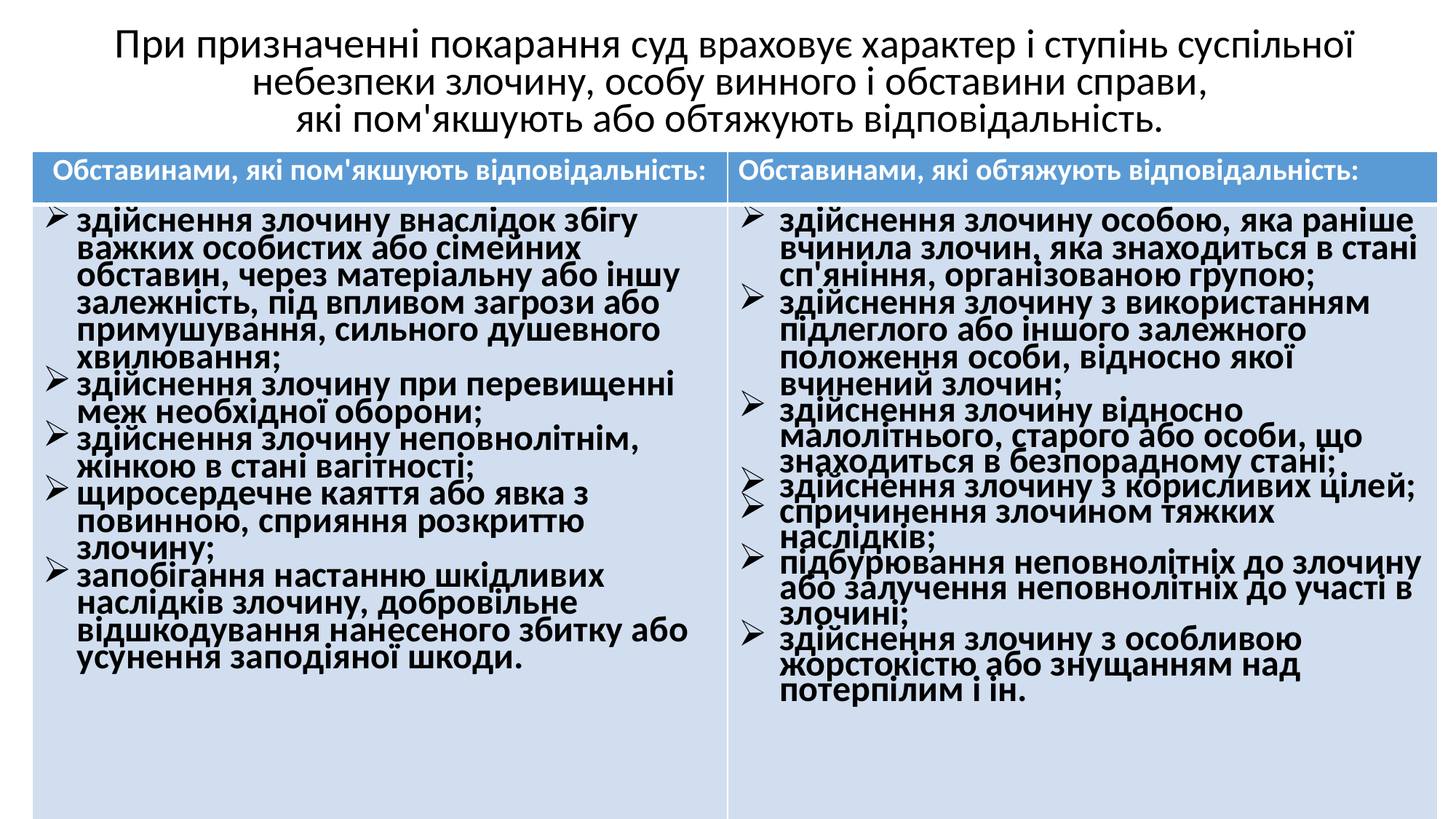

# При призначенні покарання суд враховує характер і ступінь суспільної небезпеки злочину, особу винного і обставини справи, які пом'якшують або обтяжують відповідальність.
| Обставинами, які пом'якшують відповідальність: | Обставинами, які обтяжують відповідальність: |
| --- | --- |
| здійснення злочину внаслідок збігу важких особистих або сімейних обставин, через матеріальну або іншу залежність, під впливом загрози або примушування, сильного душевного хвилювання; здійснення злочину при перевищенні меж необхідної оборони; здійснення злочину неповнолітнім, жінкою в стані вагітності; щиросердечне каяття або явка з повинною, сприяння розкриттю злочину; запобігання настанню шкідливих наслідків злочину, добровільне відшкодування нанесеного збитку або усунення заподіяної шкоди. | здійснення злочину особою, яка раніше вчинила злочин, яка знаходиться в стані сп'яніння, організованою групою; здійснення злочину з використанням підлеглого або іншого залежного положення особи, відносно якої вчинений злочин; здійснення злочину відносно малолітнього, старого або особи, що знаходиться в безпорадному стані; здійснення злочину з корисливих цілей; спричинення злочином тяжких наслідків; підбурювання неповнолітніх до злочину або залучення неповнолітніх до участі в злочині; здійснення злочину з особливою жорстокістю або знущанням над потерпілим і ін. |